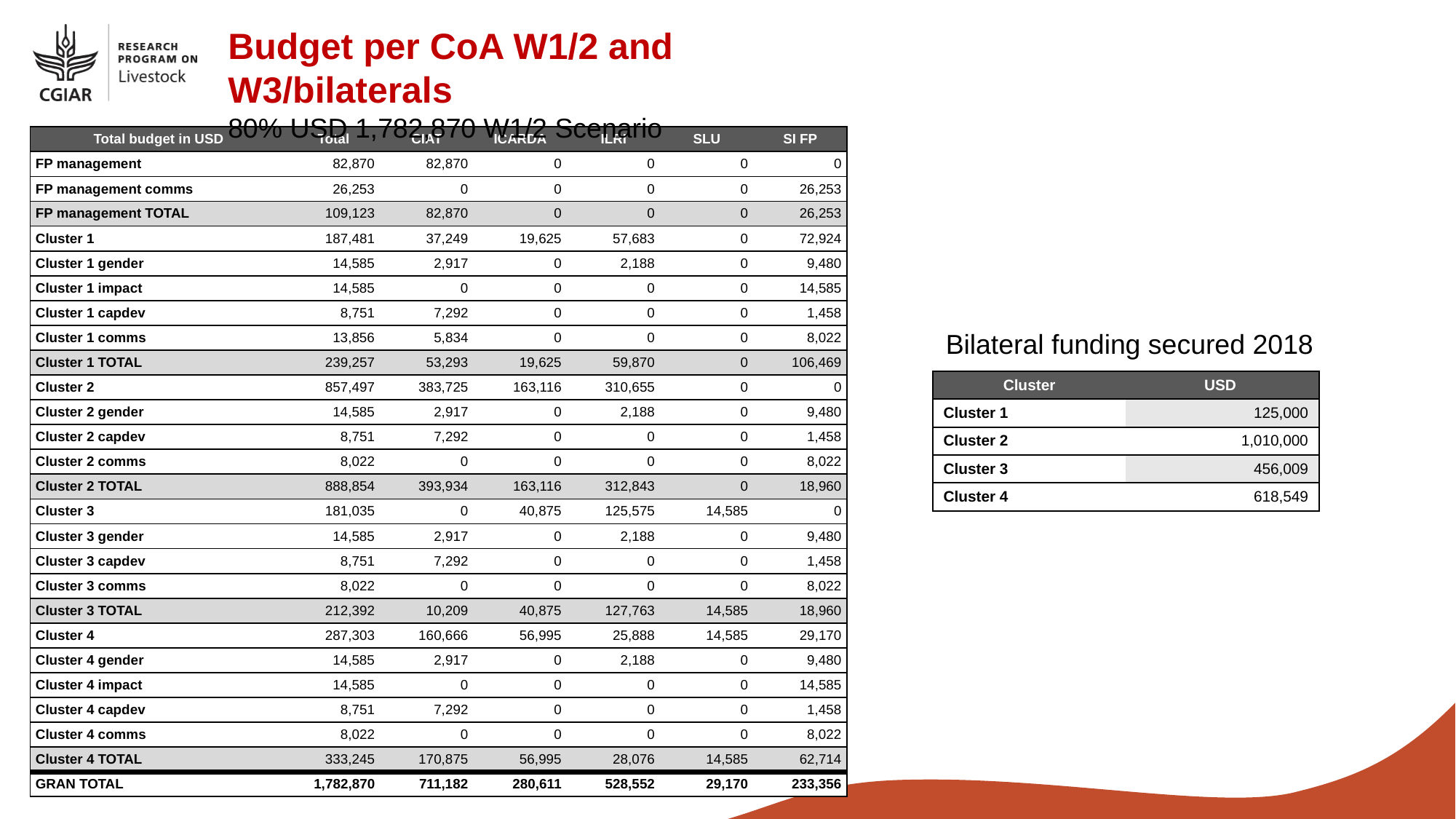

Budget per CoA W1/2 and W3/bilaterals
80% USD 1,782,870 W1/2 Scenario
| Total budget in USD | Total | CIAT | ICARDA | ILRI | SLU | SI FP |
| --- | --- | --- | --- | --- | --- | --- |
| FP management | 82,870 | 82,870 | 0 | 0 | 0 | 0 |
| FP management comms | 26,253 | 0 | 0 | 0 | 0 | 26,253 |
| FP management TOTAL | 109,123 | 82,870 | 0 | 0 | 0 | 26,253 |
| Cluster 1 | 187,481 | 37,249 | 19,625 | 57,683 | 0 | 72,924 |
| Cluster 1 gender | 14,585 | 2,917 | 0 | 2,188 | 0 | 9,480 |
| Cluster 1 impact | 14,585 | 0 | 0 | 0 | 0 | 14,585 |
| Cluster 1 capdev | 8,751 | 7,292 | 0 | 0 | 0 | 1,458 |
| Cluster 1 comms | 13,856 | 5,834 | 0 | 0 | 0 | 8,022 |
| Cluster 1 TOTAL | 239,257 | 53,293 | 19,625 | 59,870 | 0 | 106,469 |
| Cluster 2 | 857,497 | 383,725 | 163,116 | 310,655 | 0 | 0 |
| Cluster 2 gender | 14,585 | 2,917 | 0 | 2,188 | 0 | 9,480 |
| Cluster 2 capdev | 8,751 | 7,292 | 0 | 0 | 0 | 1,458 |
| Cluster 2 comms | 8,022 | 0 | 0 | 0 | 0 | 8,022 |
| Cluster 2 TOTAL | 888,854 | 393,934 | 163,116 | 312,843 | 0 | 18,960 |
| Cluster 3 | 181,035 | 0 | 40,875 | 125,575 | 14,585 | 0 |
| Cluster 3 gender | 14,585 | 2,917 | 0 | 2,188 | 0 | 9,480 |
| Cluster 3 capdev | 8,751 | 7,292 | 0 | 0 | 0 | 1,458 |
| Cluster 3 comms | 8,022 | 0 | 0 | 0 | 0 | 8,022 |
| Cluster 3 TOTAL | 212,392 | 10,209 | 40,875 | 127,763 | 14,585 | 18,960 |
| Cluster 4 | 287,303 | 160,666 | 56,995 | 25,888 | 14,585 | 29,170 |
| Cluster 4 gender | 14,585 | 2,917 | 0 | 2,188 | 0 | 9,480 |
| Cluster 4 impact | 14,585 | 0 | 0 | 0 | 0 | 14,585 |
| Cluster 4 capdev | 8,751 | 7,292 | 0 | 0 | 0 | 1,458 |
| Cluster 4 comms | 8,022 | 0 | 0 | 0 | 0 | 8,022 |
| Cluster 4 TOTAL | 333,245 | 170,875 | 56,995 | 28,076 | 14,585 | 62,714 |
| GRAN TOTAL | 1,782,870 | 711,182 | 280,611 | 528,552 | 29,170 | 233,356 |
Bilateral funding secured 2018
| Cluster | USD |
| --- | --- |
| Cluster 1 | 125,000 |
| Cluster 2 | 1,010,000 |
| Cluster 3 | 456,009 |
| Cluster 4 | 618,549 |